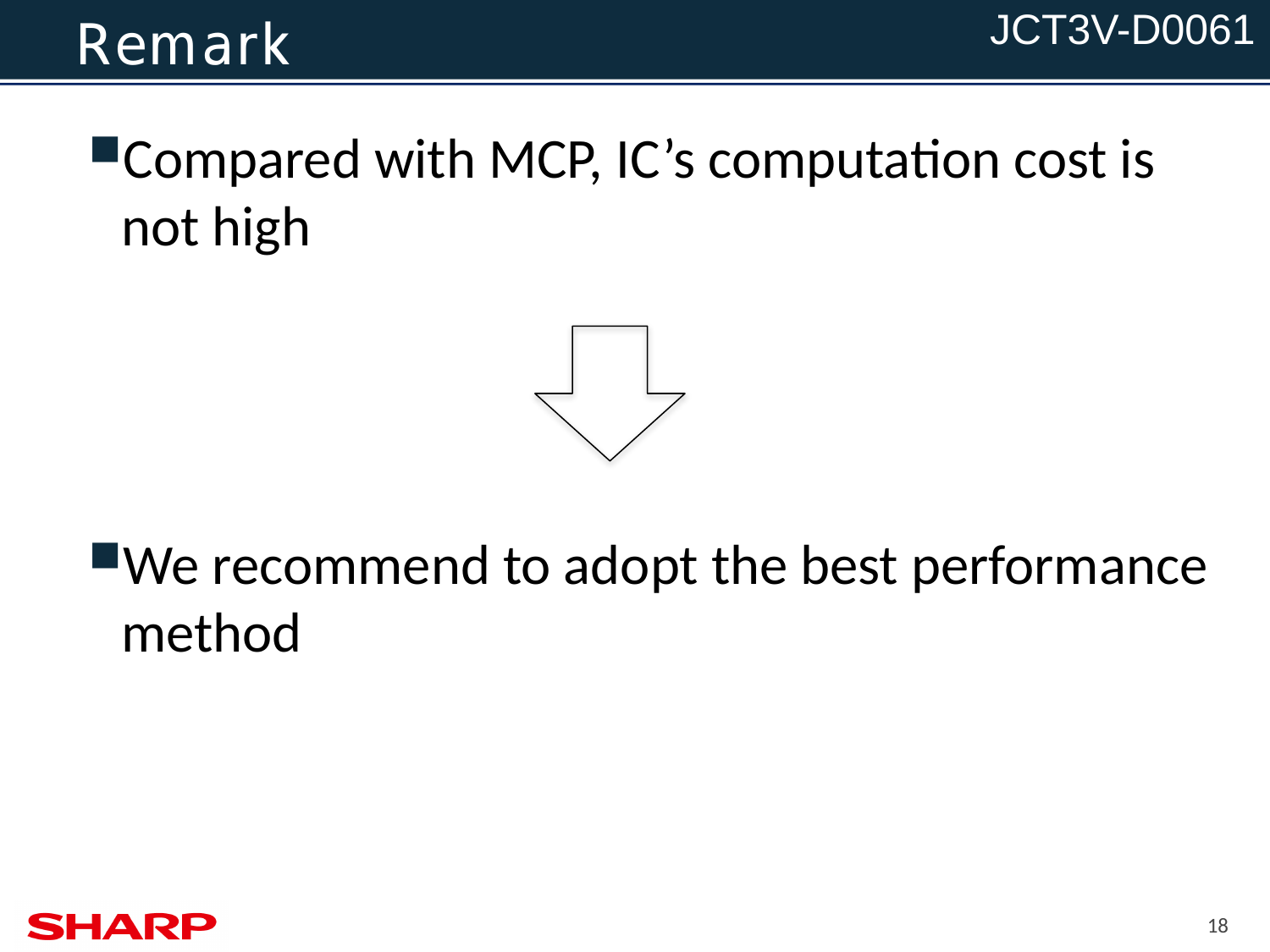

# Remark
Compared with MCP, IC’s computation cost is not high

We recommend to adopt the best performance method

18